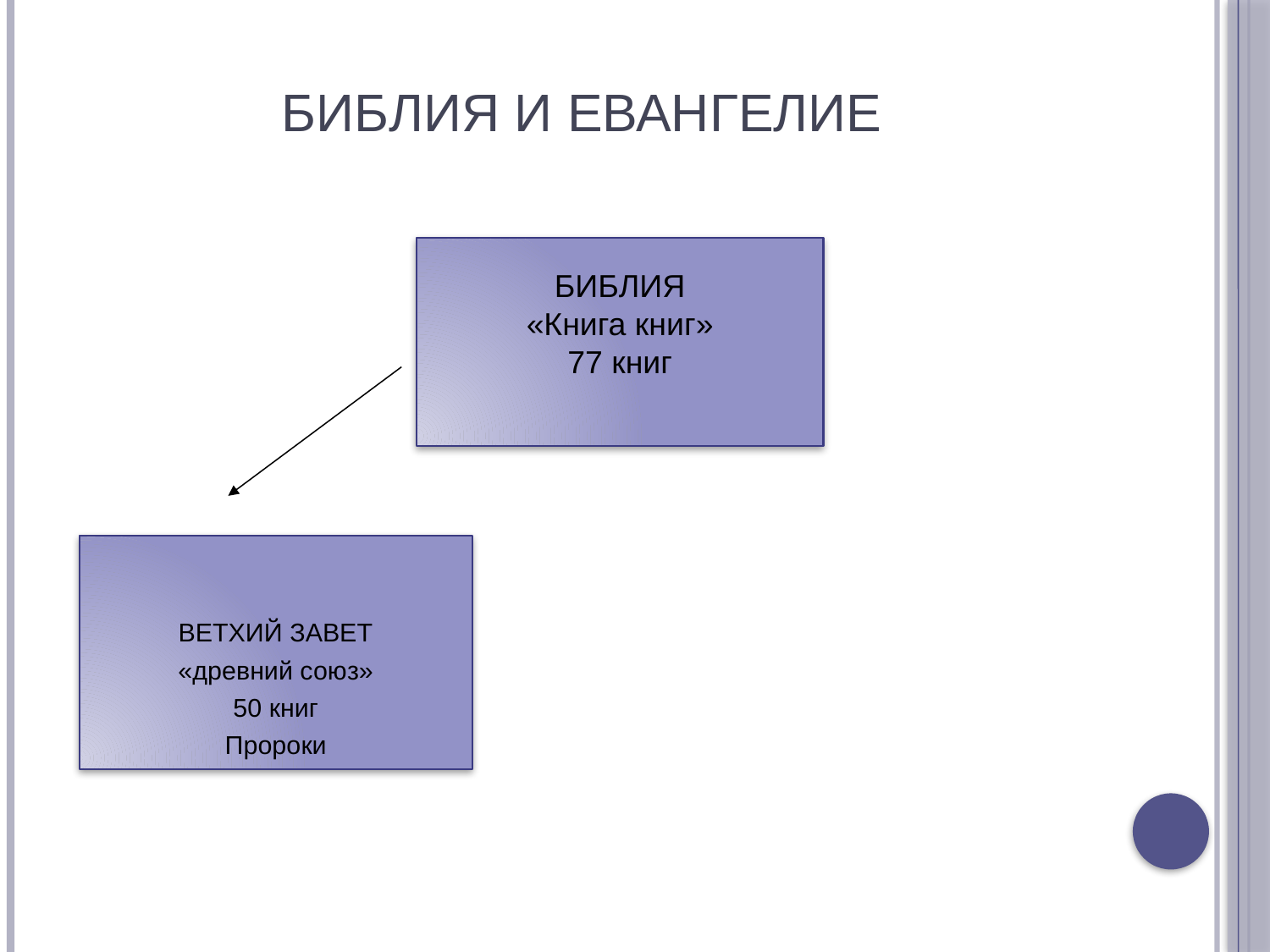

# Библия и Евангелие
БИБЛИЯ
«Книга книг»
77 книг

ВЕТХИЙ ЗАВЕТ
«древний союз»
50 книг
Пророки